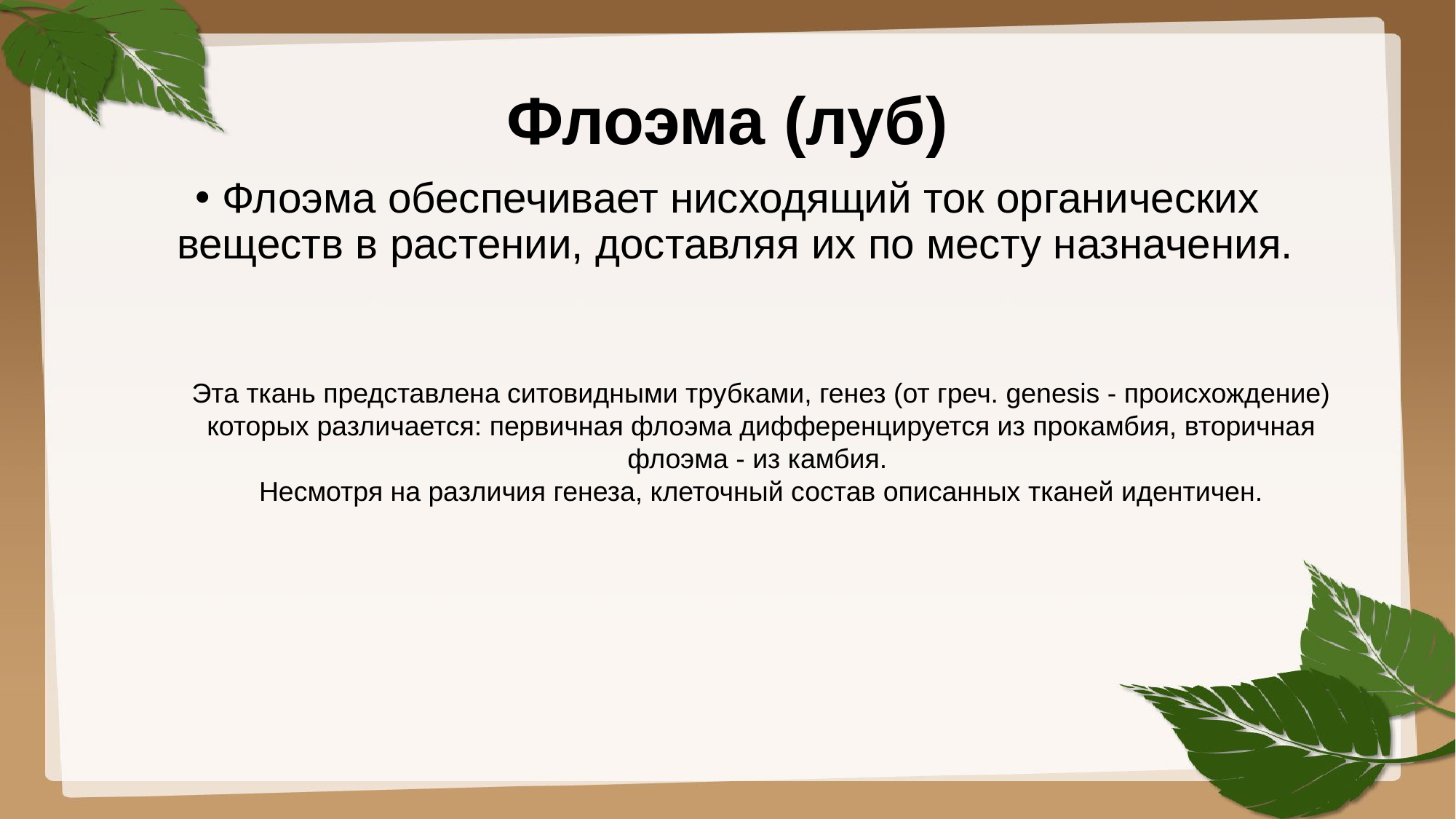

# Флоэма (луб)
Флоэма обеспечивает нисходящий ток органических веществ в растении, доставляя их по месту назначения.
Эта ткань представлена ситовидными трубками, генез (от греч. genesis - происхождение) которых различается: первичная флоэма дифференцируется из прокамбия, вторичная флоэма - из камбия.
Несмотря на различия генеза, клеточный состав описанных тканей идентичен.